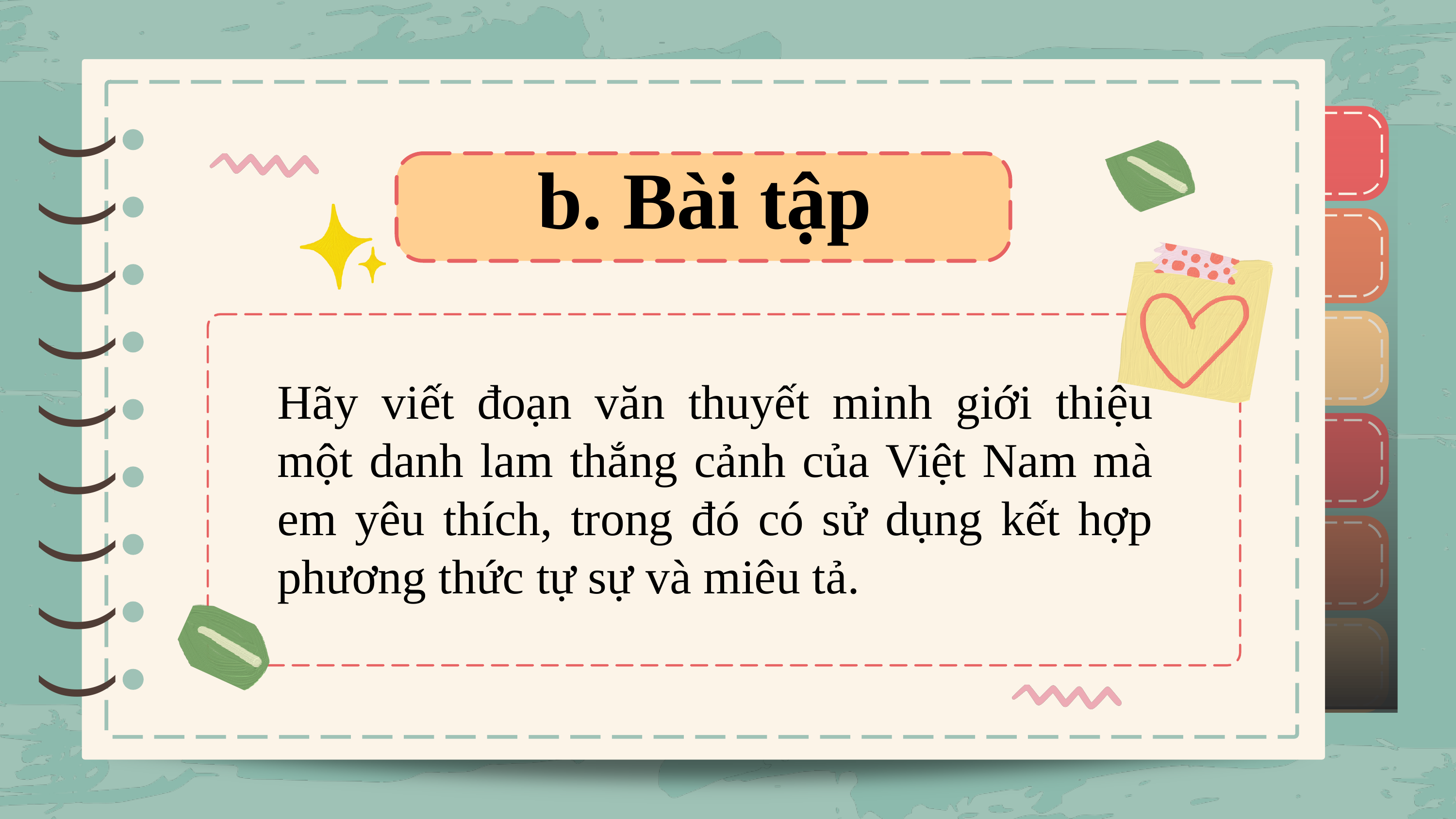

)
)
)
)
)
)
)
)
)

)
)
)
)
)
)
)
)
)

b. Bài tập

Hãy viết đoạn văn thuyết minh giới thiệu một danh lam thắng cảnh của Việt Nam mà em yêu thích, trong đó có sử dụng kết hợp phương thức tự sự và miêu tả.